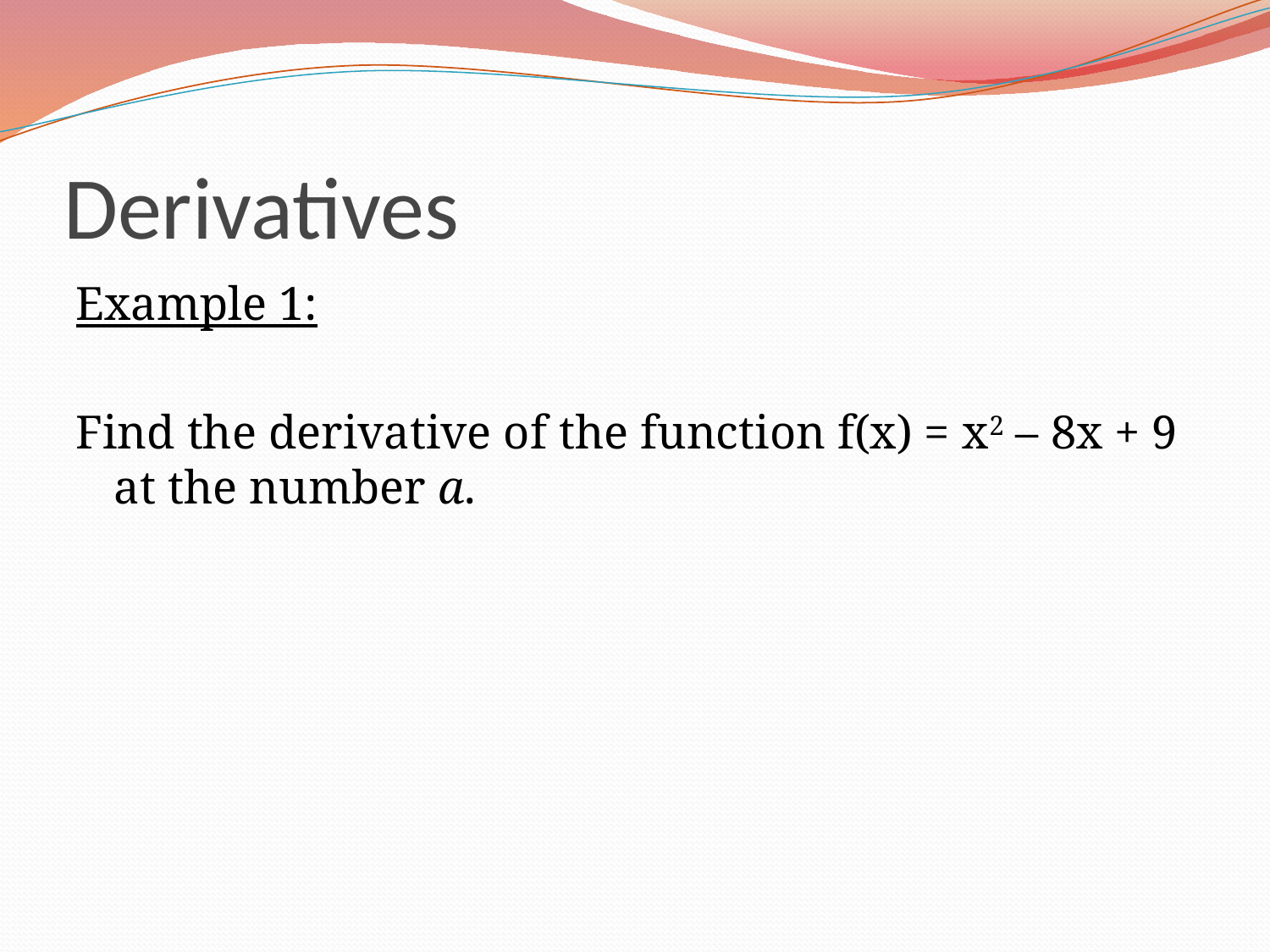

# Derivatives
Example 1:

Find the derivative of the function f(x) = x2 – 8x + 9 at the number a.